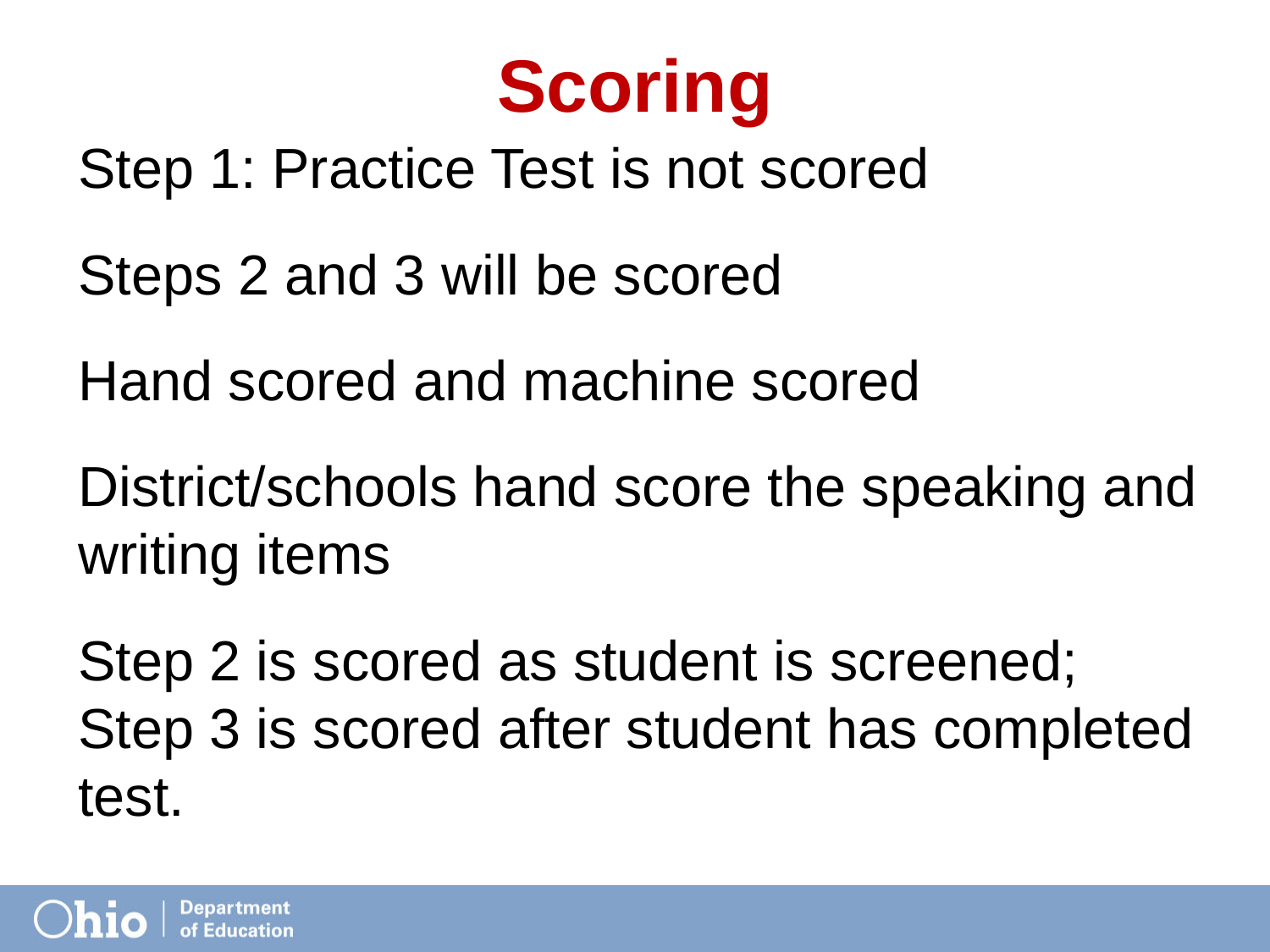

# Scoring
Step 1: Practice Test is not scored

Steps 2 and 3 will be scored

Hand scored and machine scored

District/schools hand score the speaking and writing items

Step 2 is scored as student is screened; Step 3 is scored after student has completed test.